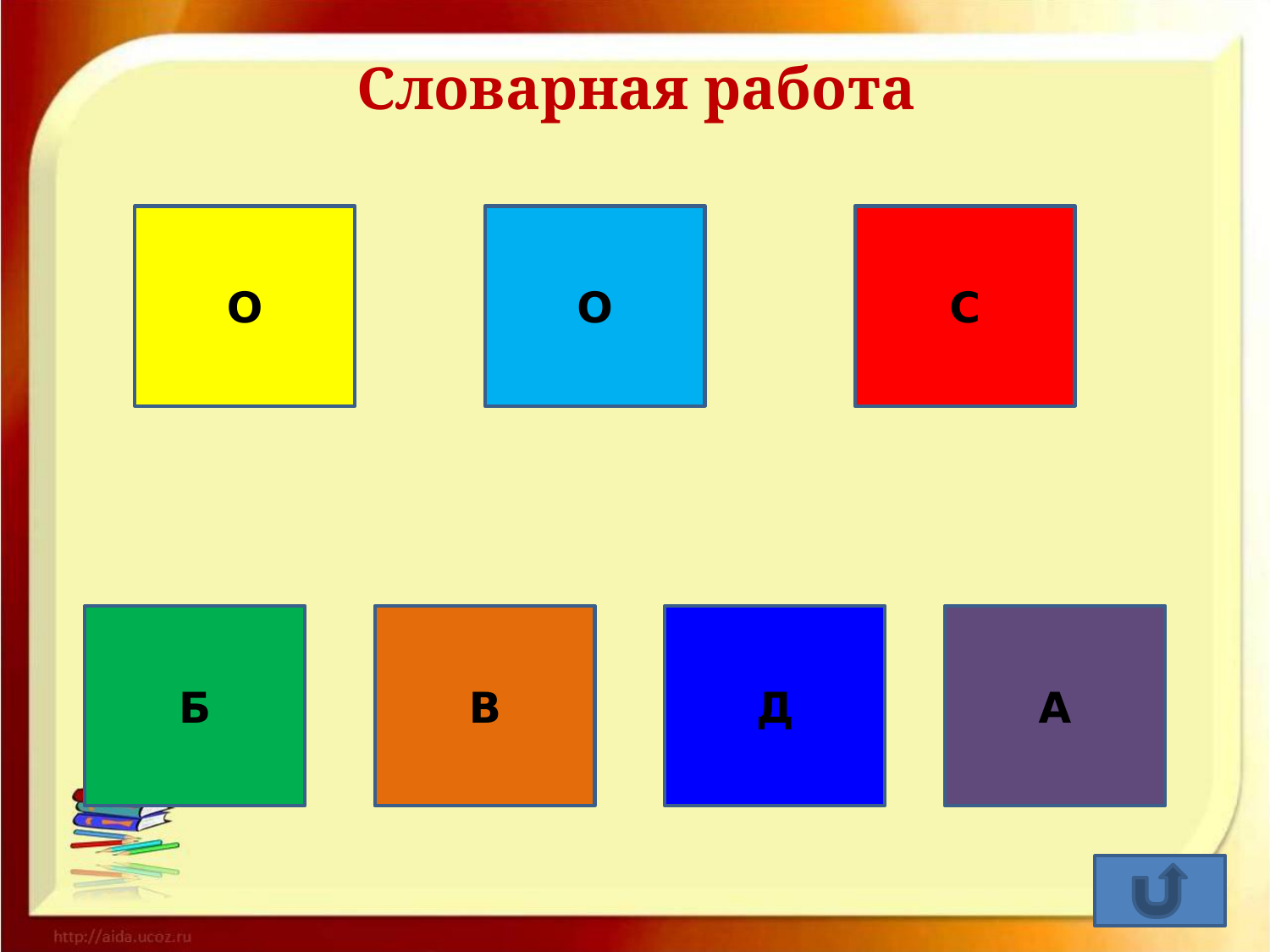

Словарная работа
#
О
О
С
Б
В
Д
А